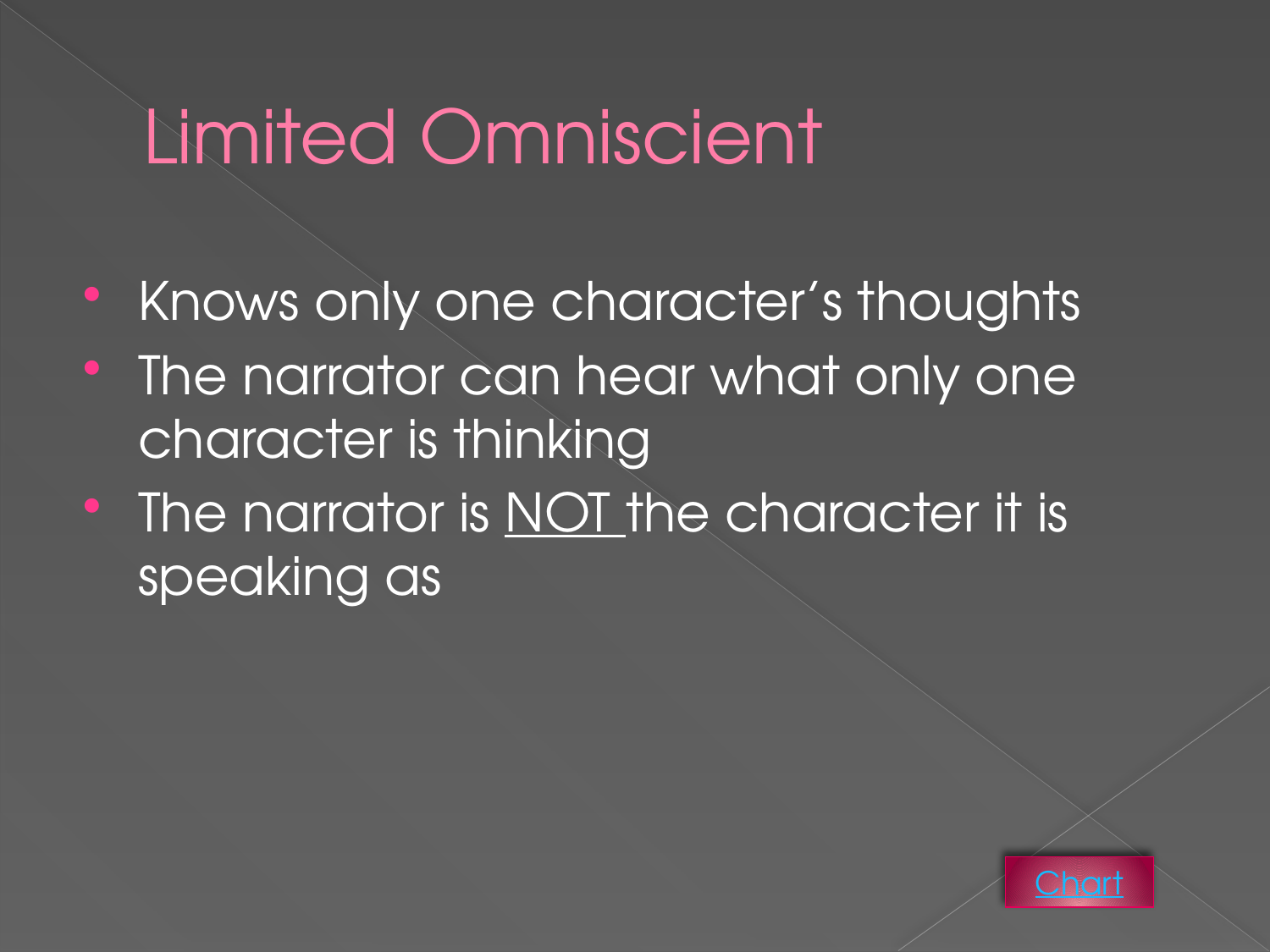

# Limited Omniscient
Knows only one character’s thoughts
The narrator can hear what only one character is thinking
The narrator is NOT the character it is speaking as
Chart